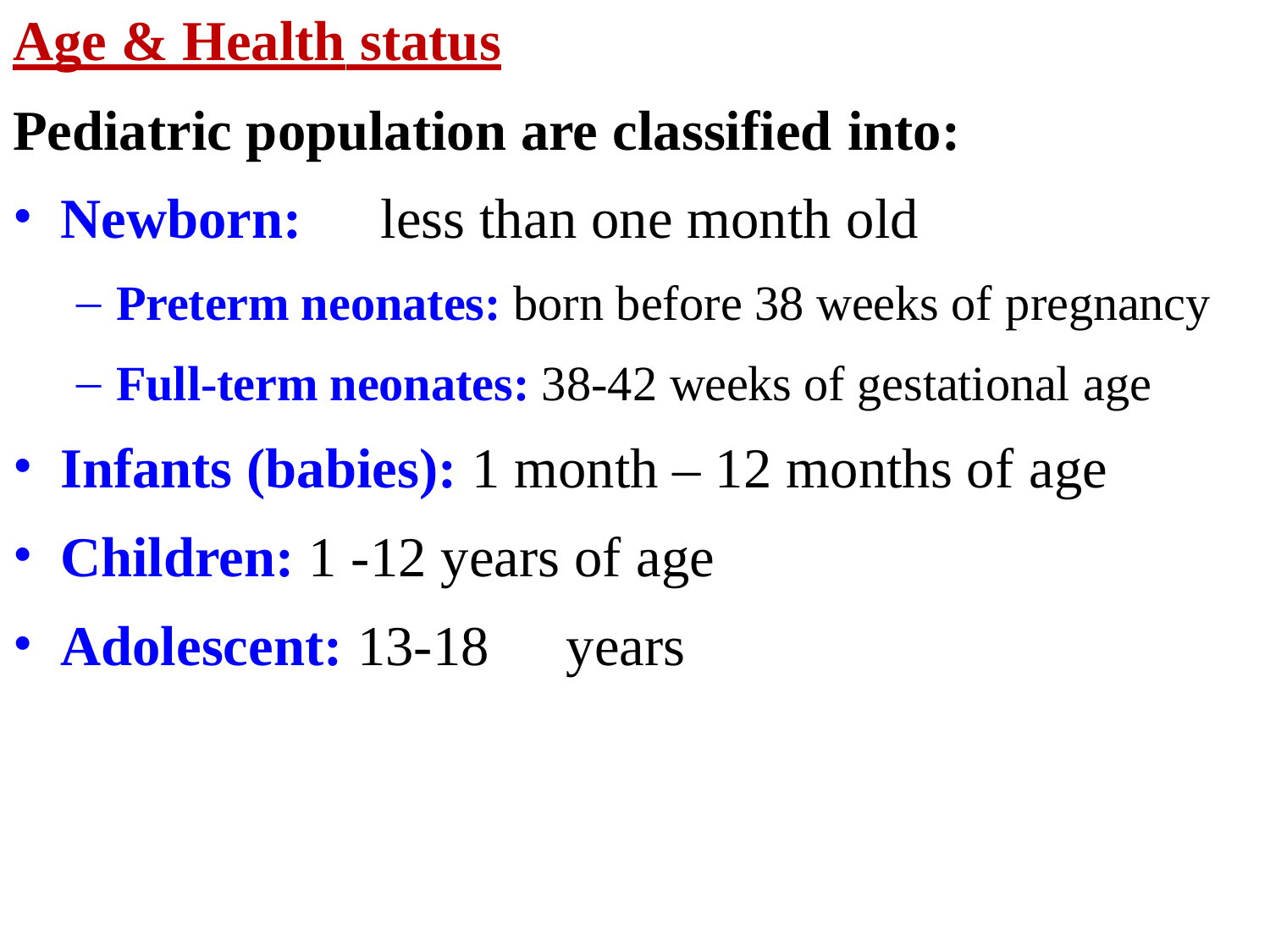

# Age & Health status
Pediatric population are classified into:
Newborn:	less than one month old
Preterm neonates: born before 38 weeks of pregnancy
Full-term neonates: 38-42 weeks of gestational age
Infants (babies): 1 month – 12 months of age
Children: 1 -12 years of age
Adolescent: 13-18	years